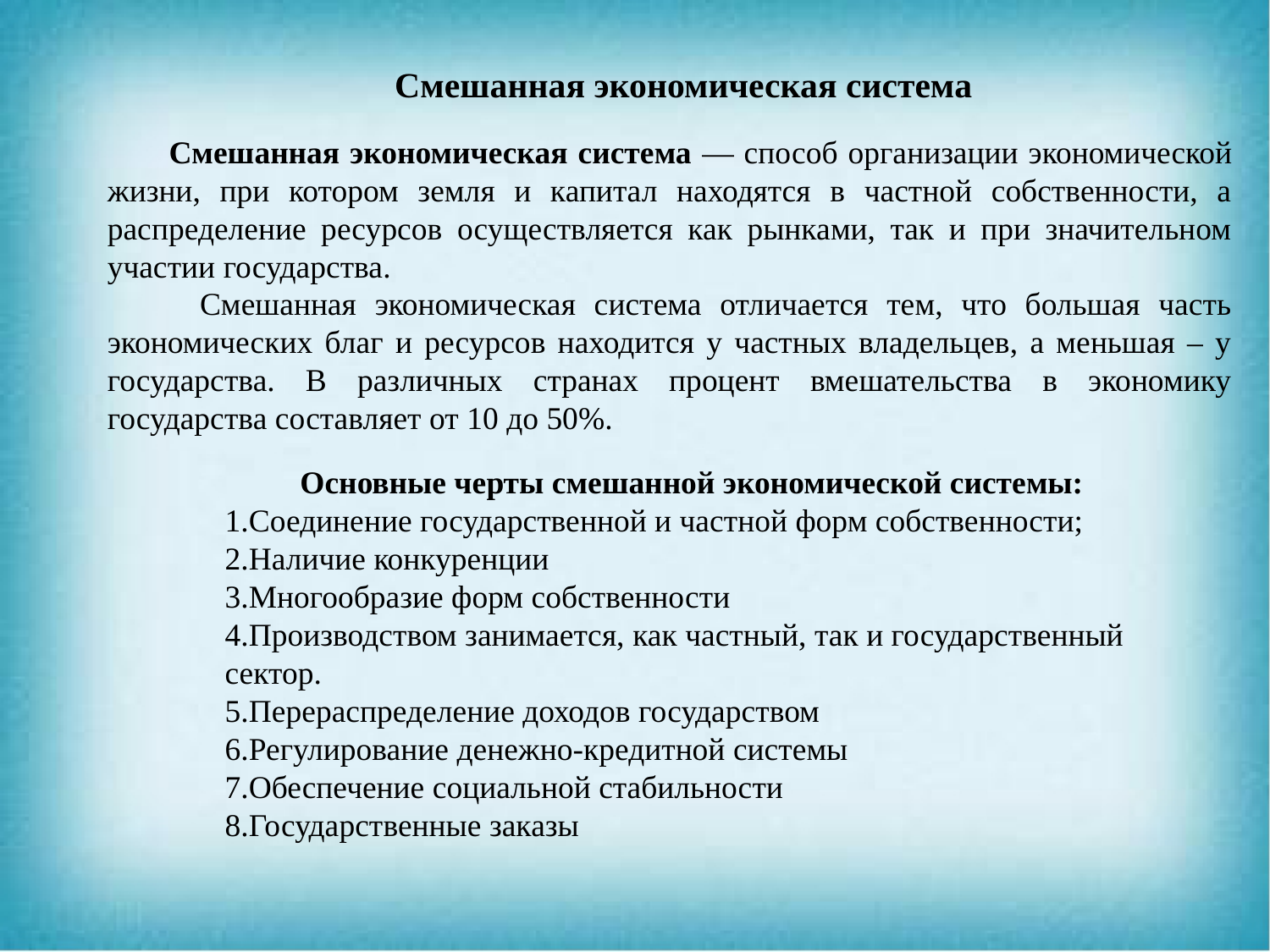

Смешанная экономическая система
      Смешанная экономическая система — способ организации экономической жизни, при котором земля и капитал находятся в частной собственности, а распределение ресурсов осуществляется как рынками, так и при значительном участии государства.
     Смешанная экономическая система отличается тем, что большая часть экономических благ и ресурсов находится у частных владельцев, а меньшая – у государства. В различных странах процент вмешательства в экономику государства составляет от 10 до 50%.
Основные черты смешанной экономической системы:
1.Соединение государственной и частной форм собственности;
2.Наличие конкуренции
3.Многообразие форм собственности
4.Производством занимается, как частный, так и государственный сектор.
5.Перераспределение доходов государством
6.Регулирование денежно-кредитной системы
7.Обеспечение социальной стабильности
8.Государственные заказы